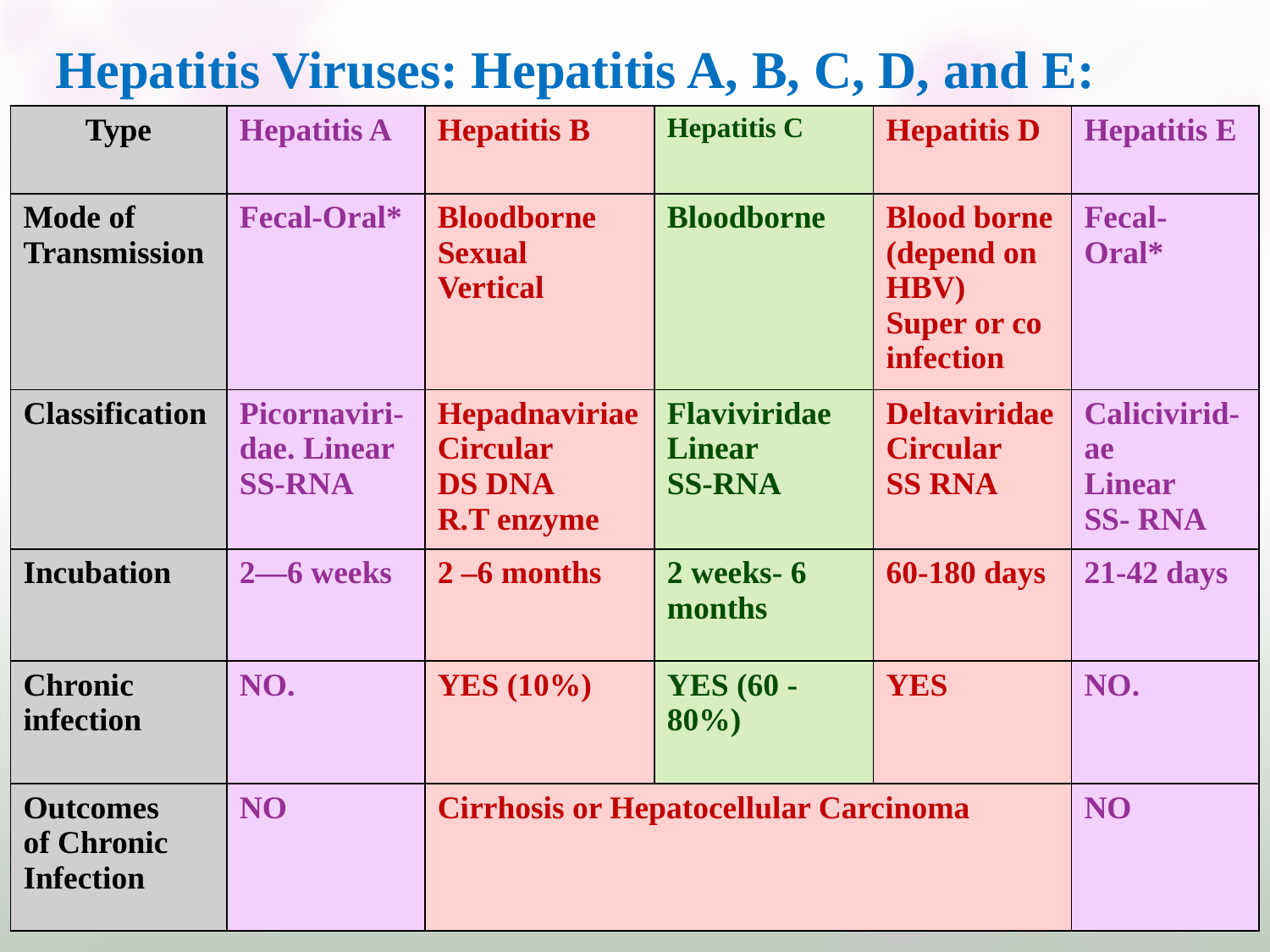

# Hepatitis Viruses: Hepatitis A, B, C, D, and E:
| Type | Hepatitis A | Hepatitis B | Hepatitis C | Hepatitis D | Hepatitis E |
| --- | --- | --- | --- | --- | --- |
| Mode of Transmission | Fecal-Oral\* | Bloodborne Sexual Vertical | Bloodborne | Blood borne (depend on HBV) Super or co infection | Fecal-Oral\* |
| Classification | Picornaviri-dae. Linear SS-RNA | Hepadnaviriae Circular DS DNA R.T enzyme | Flaviviridae Linear SS-RNA | Deltaviridae Circular SS RNA | Calicivirid-ae Linear SS- RNA |
| Incubation | 2—6 weeks | 2 –6 months | 2 weeks- 6 months | 60-180 days | 21-42 days |
| Chronic infection | NO. | YES (10%) | YES (60 -80%) | YES | NO. |
| Outcomes of Chronic Infection | NO | Cirrhosis or Hepatocellular Carcinoma |  |  | NO |
N